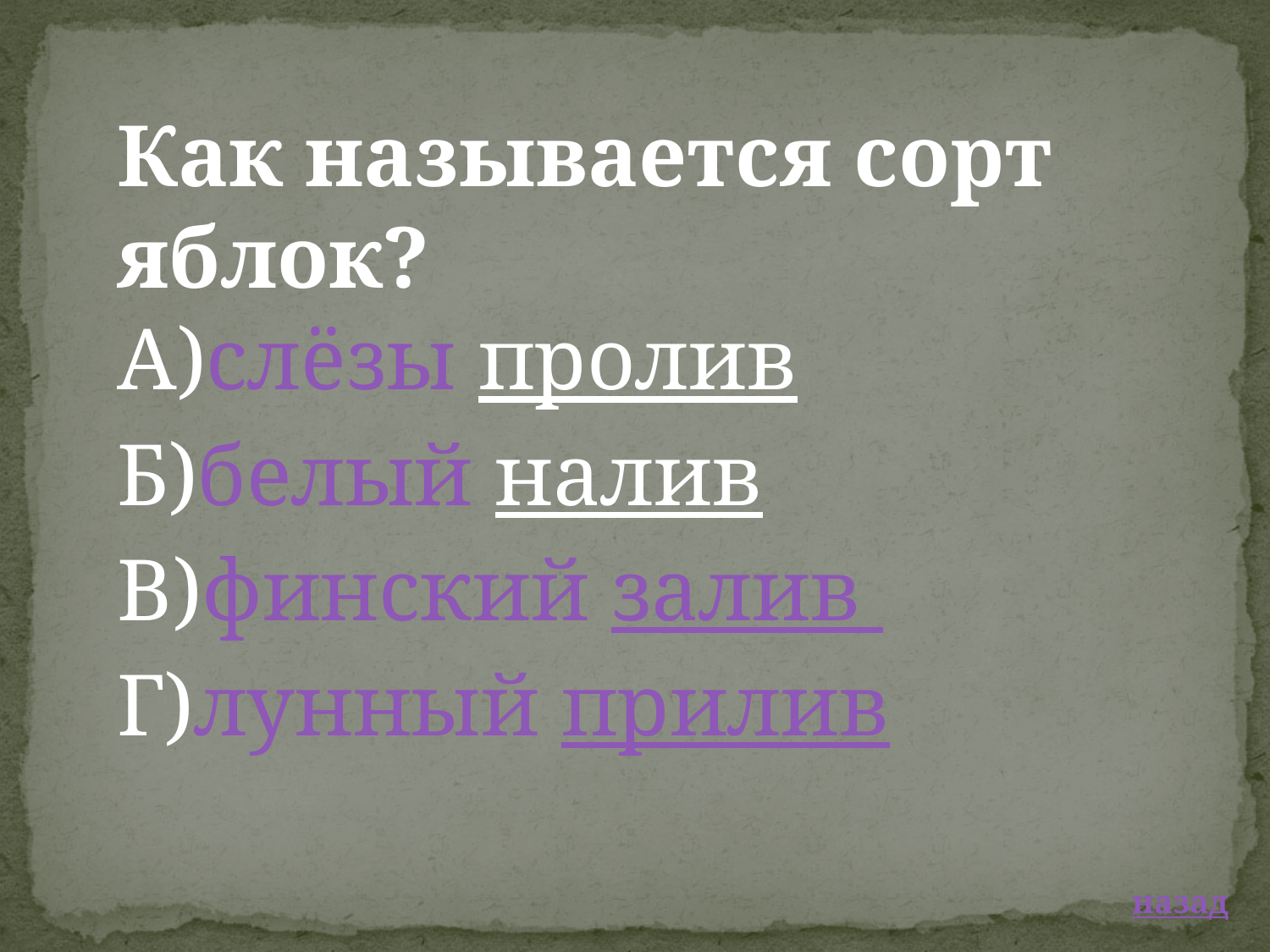

Как называется сорт яблок?
А)слёзы пролив
Б)белый налив
В)финский залив
Г)лунный прилив
 назад